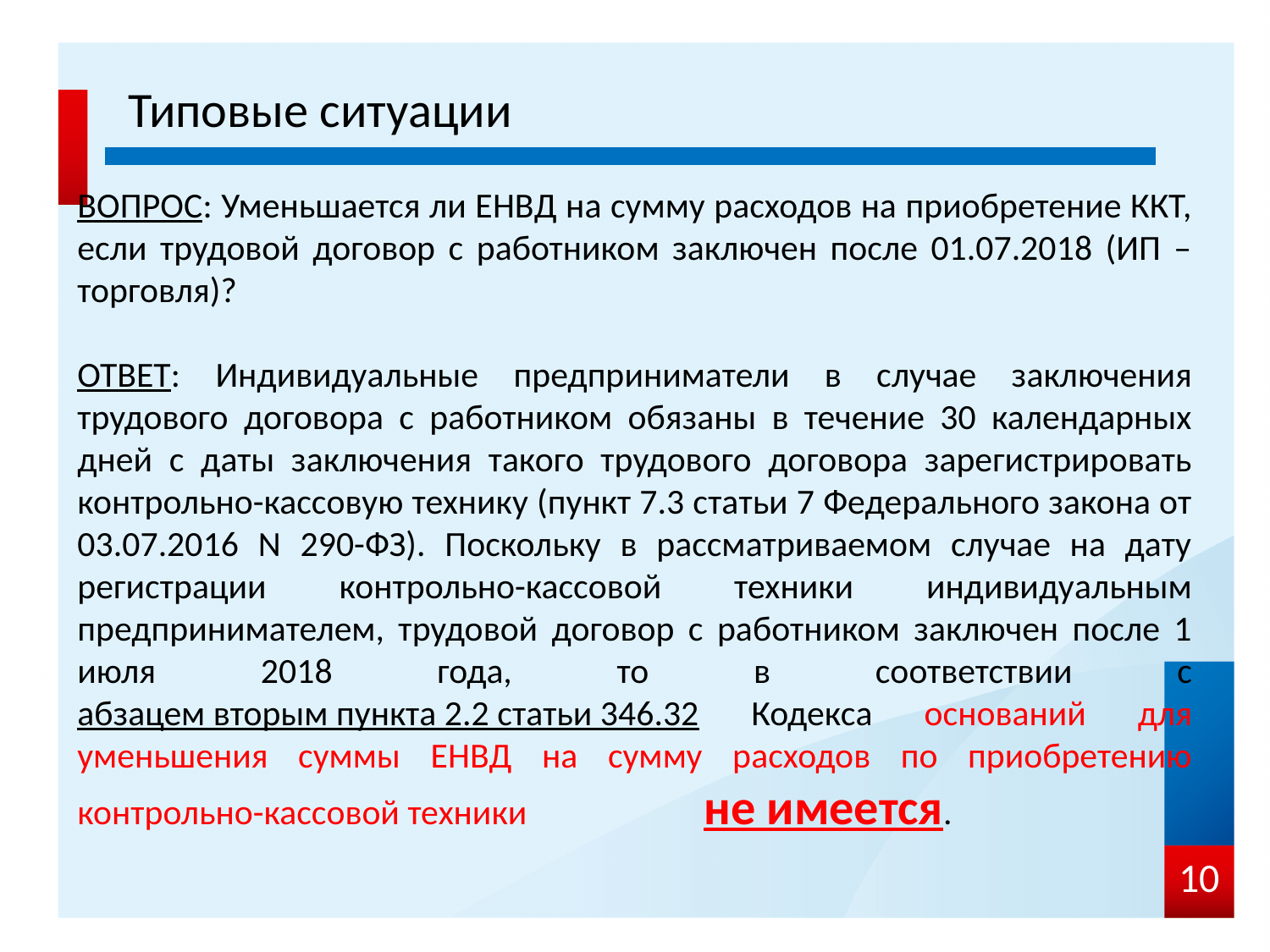

# Типовые ситуации
ВОПРОС: Уменьшается ли ЕНВД на сумму расходов на приобретение ККТ, если трудовой договор с работником заключен после 01.07.2018 (ИП – торговля)?

ОТВЕТ: Индивидуальные предприниматели в случае заключения трудового договора с работником обязаны в течение 30 календарных дней с даты заключения такого трудового договора зарегистрировать контрольно-кассовую технику (пункт 7.3 статьи 7 Федерального закона от 03.07.2016 N 290-ФЗ). Поскольку в рассматриваемом случае на дату регистрации контрольно-кассовой техники индивидуальным предпринимателем, трудовой договор с работником заключен после 1 июля 2018 года, то в соответствии с абзацем вторым пункта 2.2 статьи 346.32 Кодекса оснований для уменьшения суммы ЕНВД на сумму расходов по приобретению контрольно-кассовой техники                      не имеется.

10